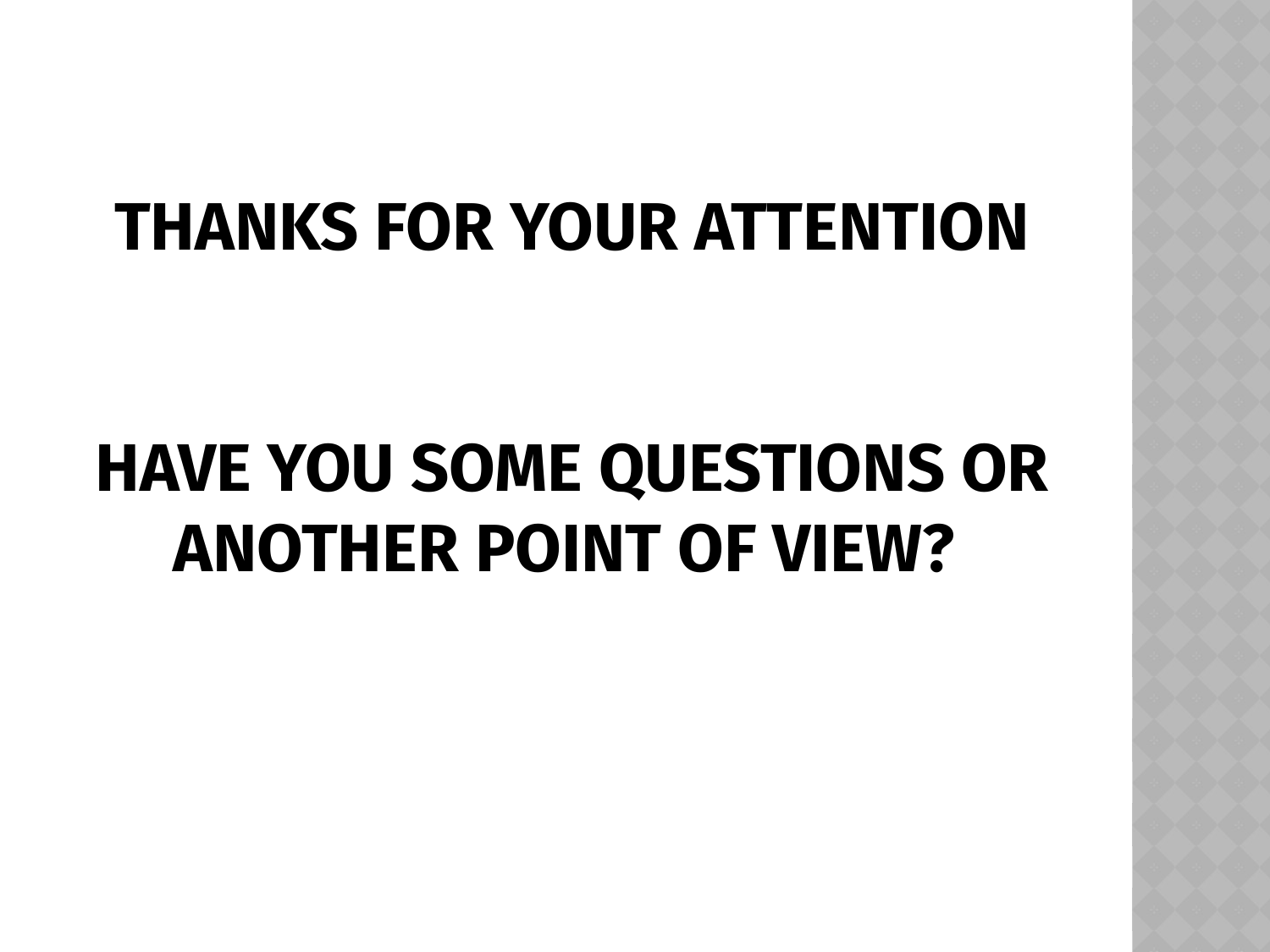

# Thanks for your attention Have you some questions or another point of view?